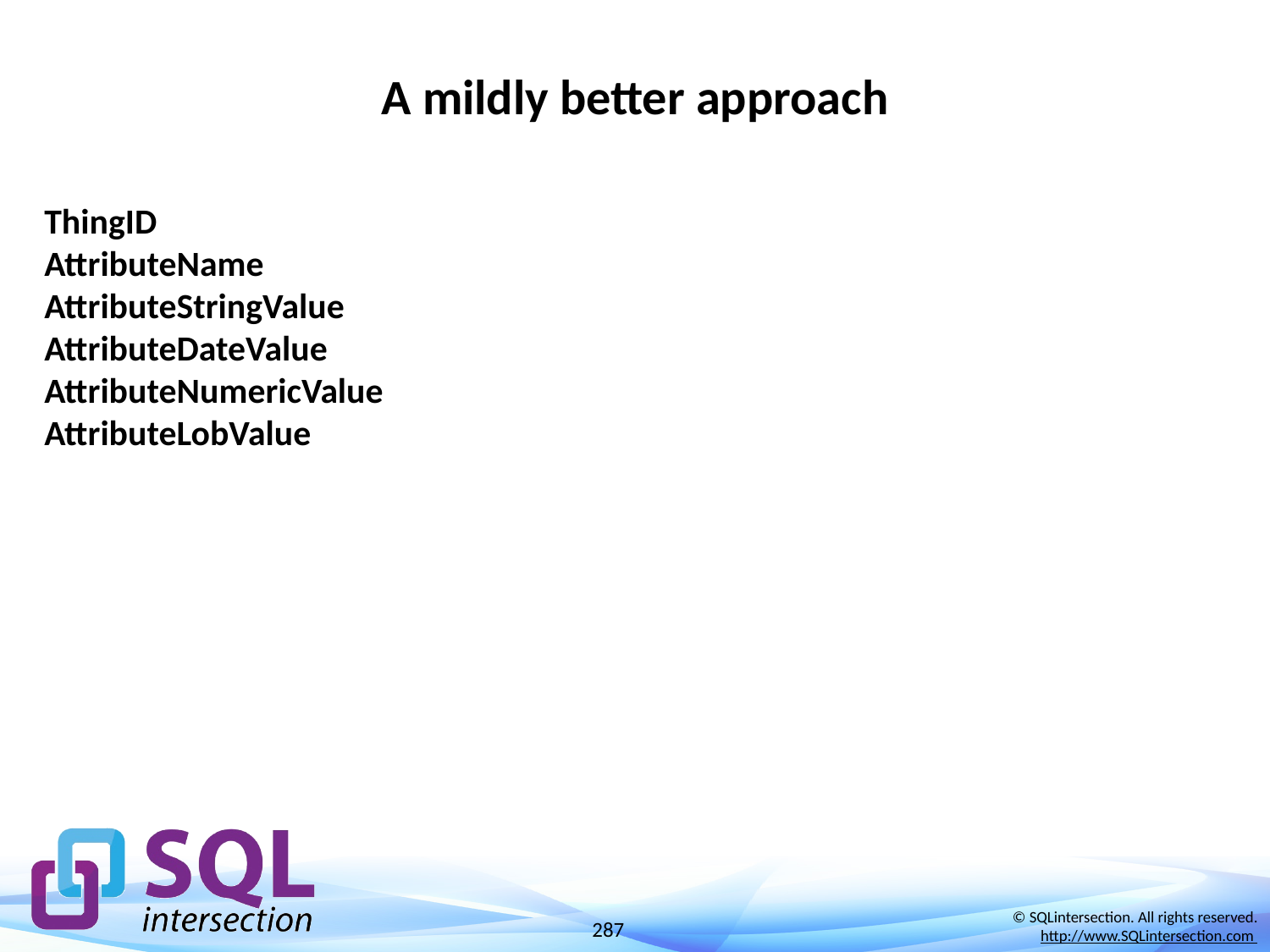

# A mildly better approach
ThingID
AttributeName
AttributeStringValue
AttributeDateValue
AttributeNumericValue
AttributeLobValue